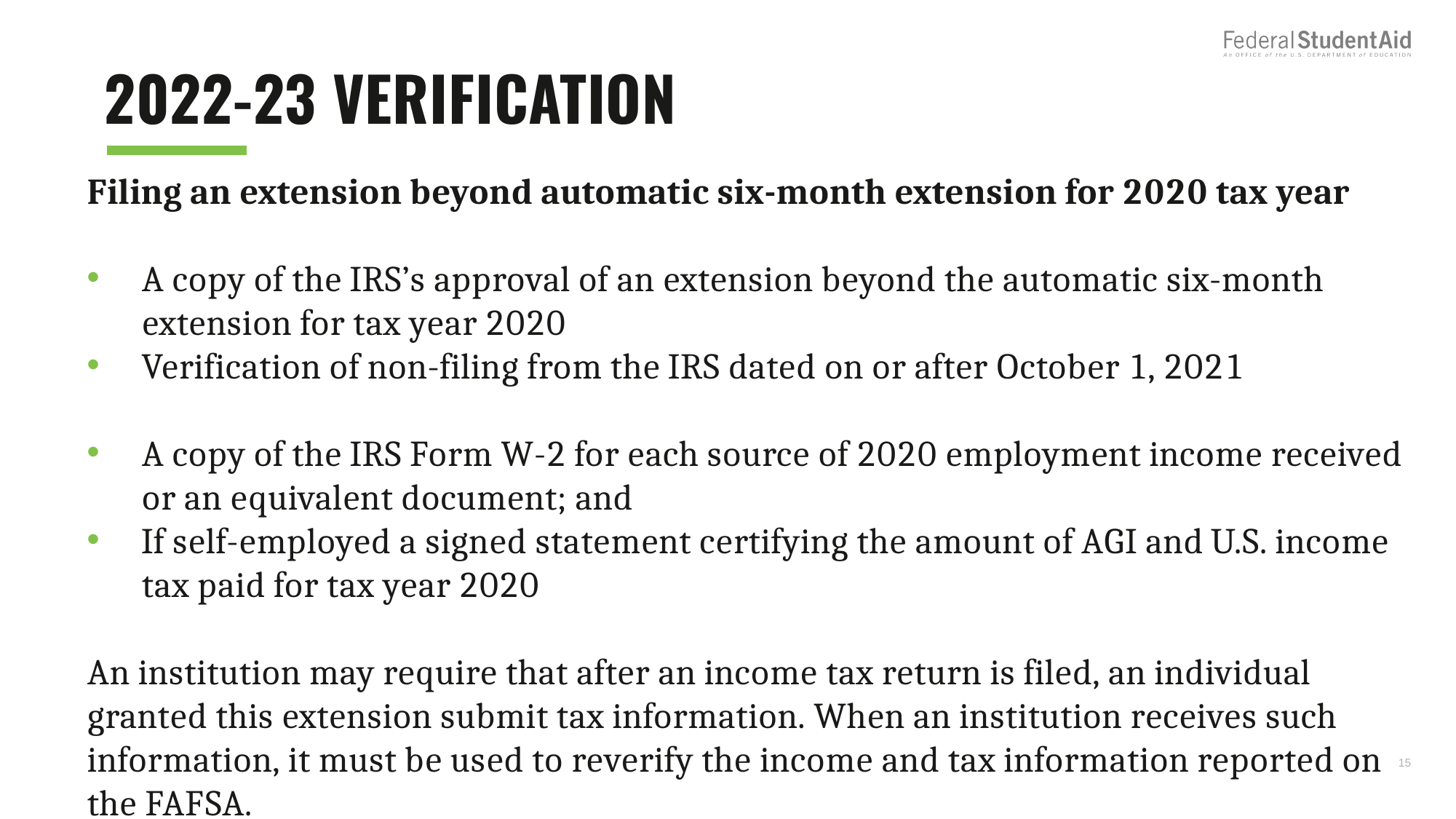

# 2022-23 Verification
Filing an extension beyond automatic six-month extension for 2020 tax year

A copy of the IRS’s approval of an extension beyond the automatic six-month extension for tax year 2020
Verification of non-filing from the IRS dated on or after October 1, 2021
A copy of the IRS Form W-2 for each source of 2020 employment income received or an equivalent document; and
If self-employed a signed statement certifying the amount of AGI and U.S. income tax paid for tax year 2020

An institution may require that after an income tax return is filed, an individual granted this extension submit tax information. When an institution receives such information, it must be used to reverify the income and tax information reported on the FAFSA.
15